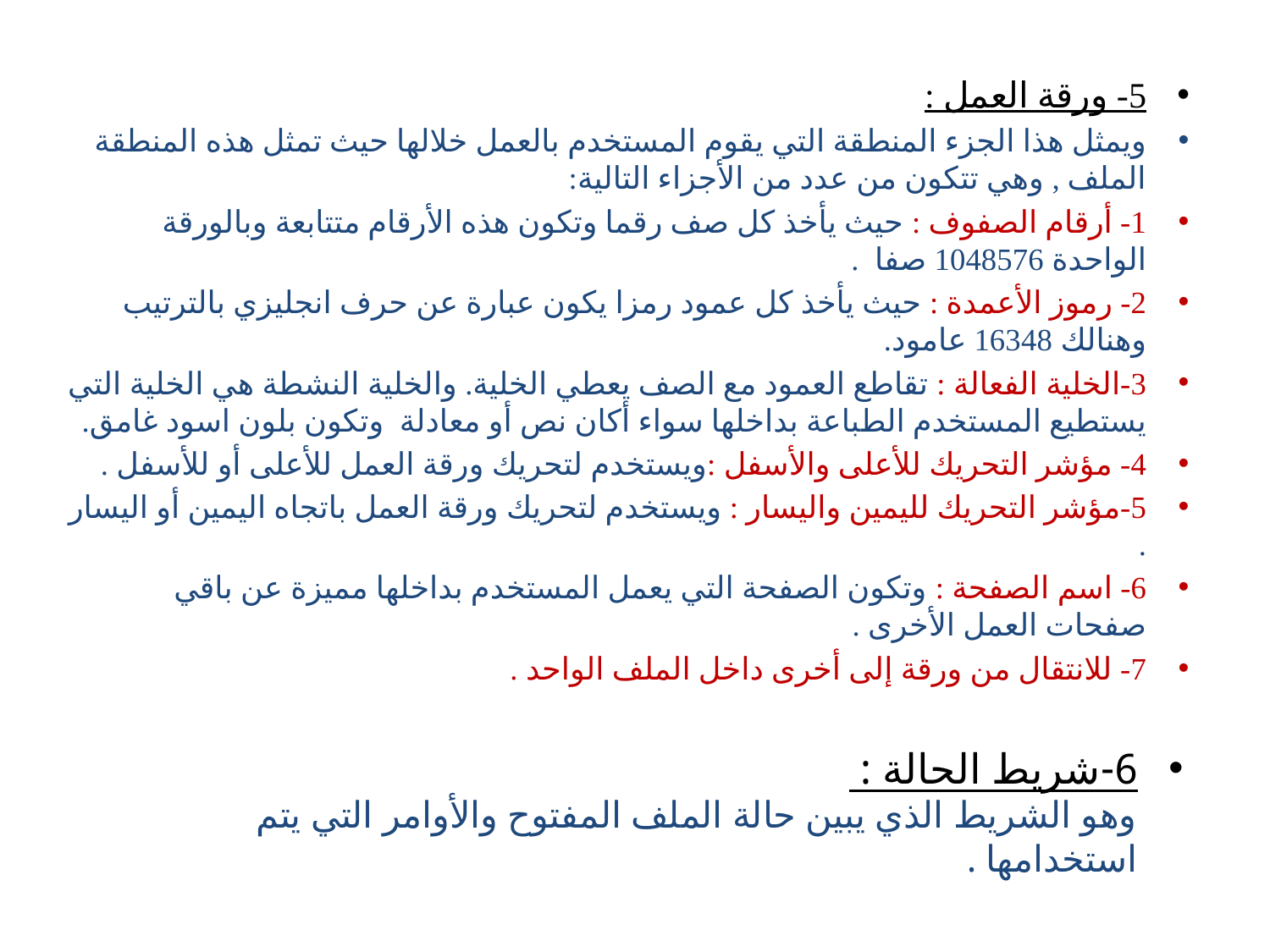

5- ورقة العمل :
ويمثل هذا الجزء المنطقة التي يقوم المستخدم بالعمل خلالها حيث تمثل هذه المنطقة الملف , وهي تتكون من عدد من الأجزاء التالية:
1- أرقام الصفوف : حيث يأخذ كل صف رقما وتكون هذه الأرقام متتابعة وبالورقة  الواحدة 1048576 صفا  .
2- رموز الأعمدة : حيث يأخذ كل عمود رمزا يكون عبارة عن حرف انجليزي بالترتيب وهنالك 16348 عامود.
3-الخلية الفعالة : تقاطع العمود مع الصف يعطي الخلية. والخلية النشطة هي الخلية التي يستطيع المستخدم الطباعة بداخلها سواء أكان نص أو معادلة  وتكون بلون اسود غامق.
4- مؤشر التحريك للأعلى والأسفل :ويستخدم لتحريك ورقة العمل للأعلى أو للأسفل .
5-مؤشر التحريك لليمين واليسار : ويستخدم لتحريك ورقة العمل باتجاه اليمين أو اليسار .
6- اسم الصفحة : وتكون الصفحة التي يعمل المستخدم بداخلها مميزة عن باقي صفحات العمل الأخرى .
7- للانتقال من ورقة إلى أخرى داخل الملف الواحد .

# 6-شريط الحالة : وهو الشريط الذي يبين حالة الملف المفتوح والأوامر التي يتم استخدامها .